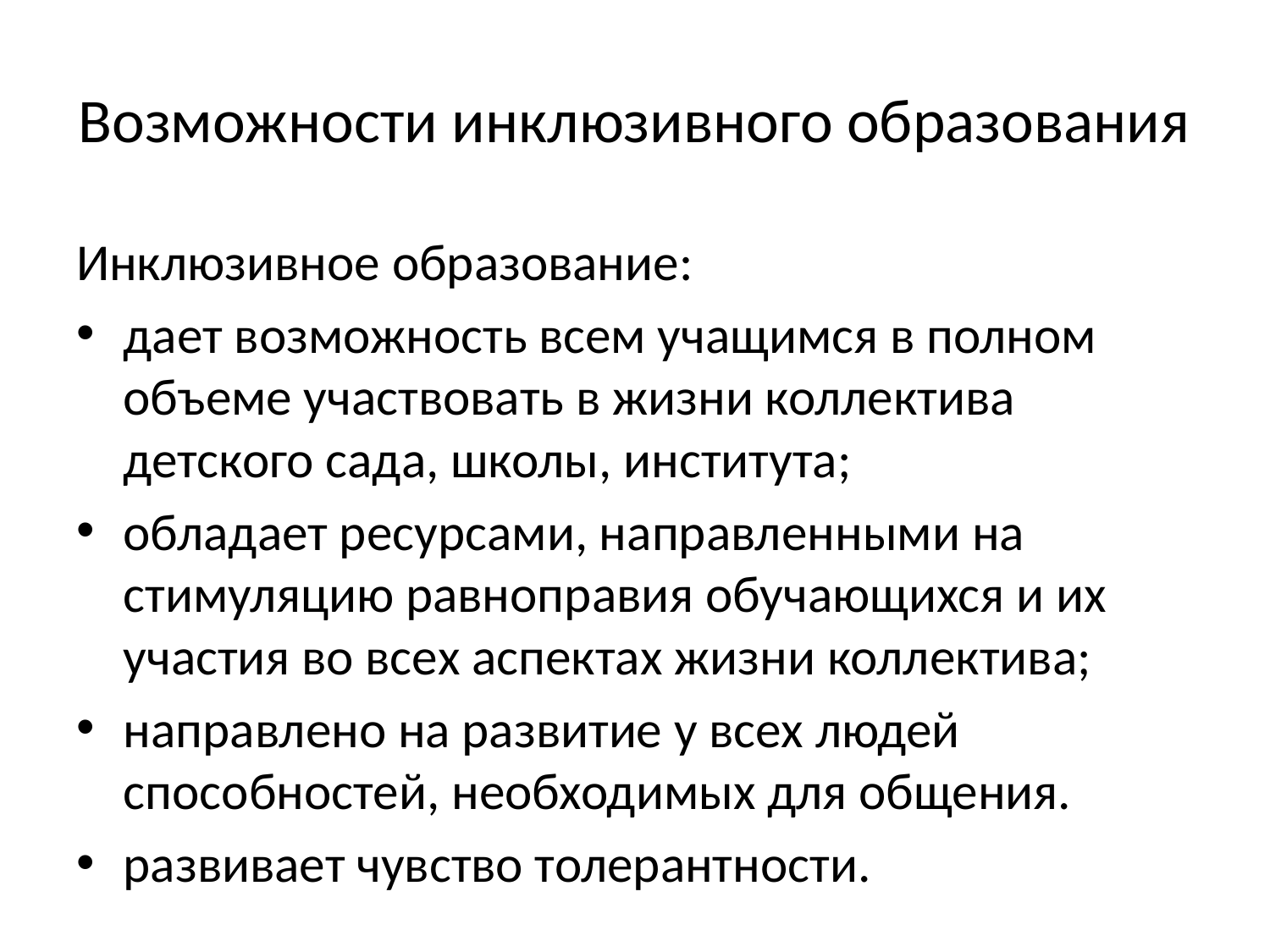

# Возможности инклюзивного образования
Инклюзивное образование:
дает возможность всем учащимся в полном объеме участвовать в жизни коллектива детского сада, школы, института;
обладает ресурсами, направленными на стимуляцию равноправия обучающихся и их участия во всех аспектах жизни коллектива;
направлено на развитие у всех людей способностей, необходимых для общения.
развивает чувство толерантности.